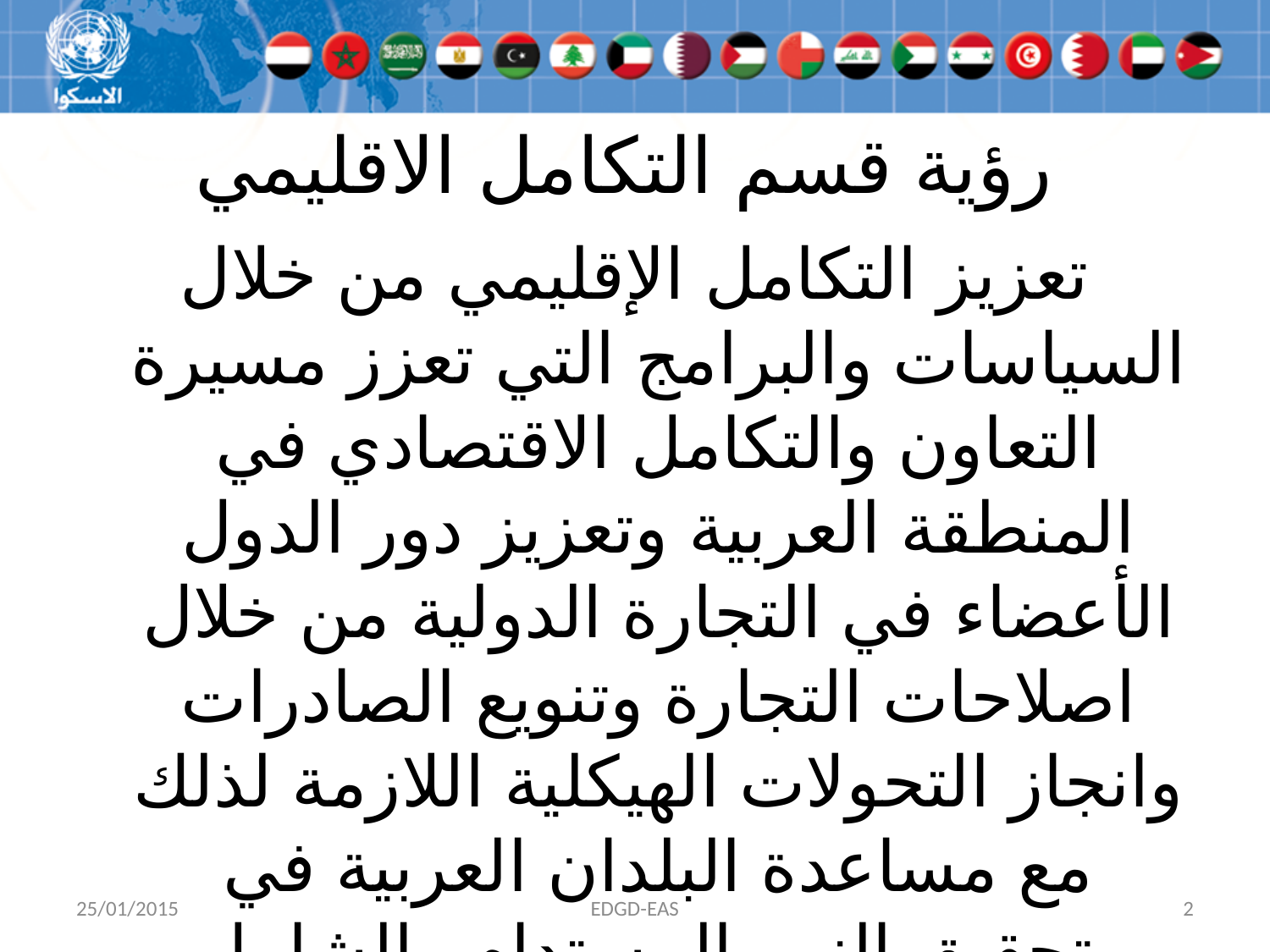

# رؤية قسم التكامل الاقليمي
تعزيز التكامل الإقليمي من خلال السياسات والبرامج التي تعزز مسيرة التعاون والتكامل الاقتصادي في المنطقة العربية وتعزيز دور الدول الأعضاء في التجارة الدولية من خلال اصلاحات التجارة وتنويع الصادرات وانجاز التحولات الهيكلية اللازمة لذلك مع مساعدة البلدان العربية في تحقيق النمو المستدام والشامل.
25/01/2015
EDGD-EAS
2